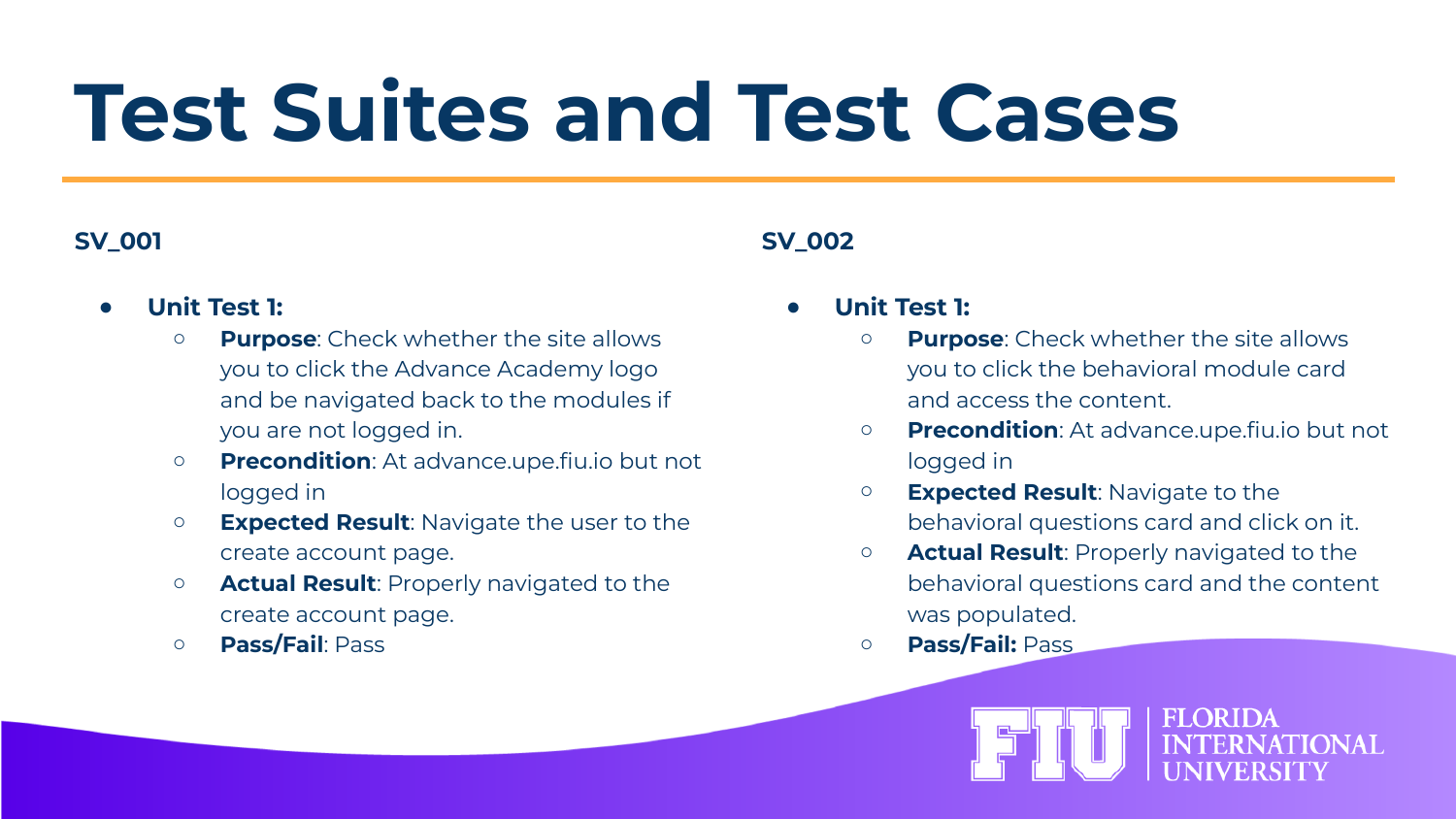

# Test Suites and Test Cases
SV_001
Unit Test 1:
Purpose: Check whether the site allows you to click the Advance Academy logo and be navigated back to the modules if you are not logged in.
Precondition: At advance.upe.fiu.io but not logged in
Expected Result: Navigate the user to the create account page.
Actual Result: Properly navigated to the create account page.
Pass/Fail: Pass

SV_002
Unit Test 1:
Purpose: Check whether the site allows you to click the behavioral module card and access the content.
Precondition: At advance.upe.fiu.io but not logged in
Expected Result: Navigate to the behavioral questions card and click on it.
Actual Result: Properly navigated to the behavioral questions card and the content was populated.
Pass/Fail: Pass